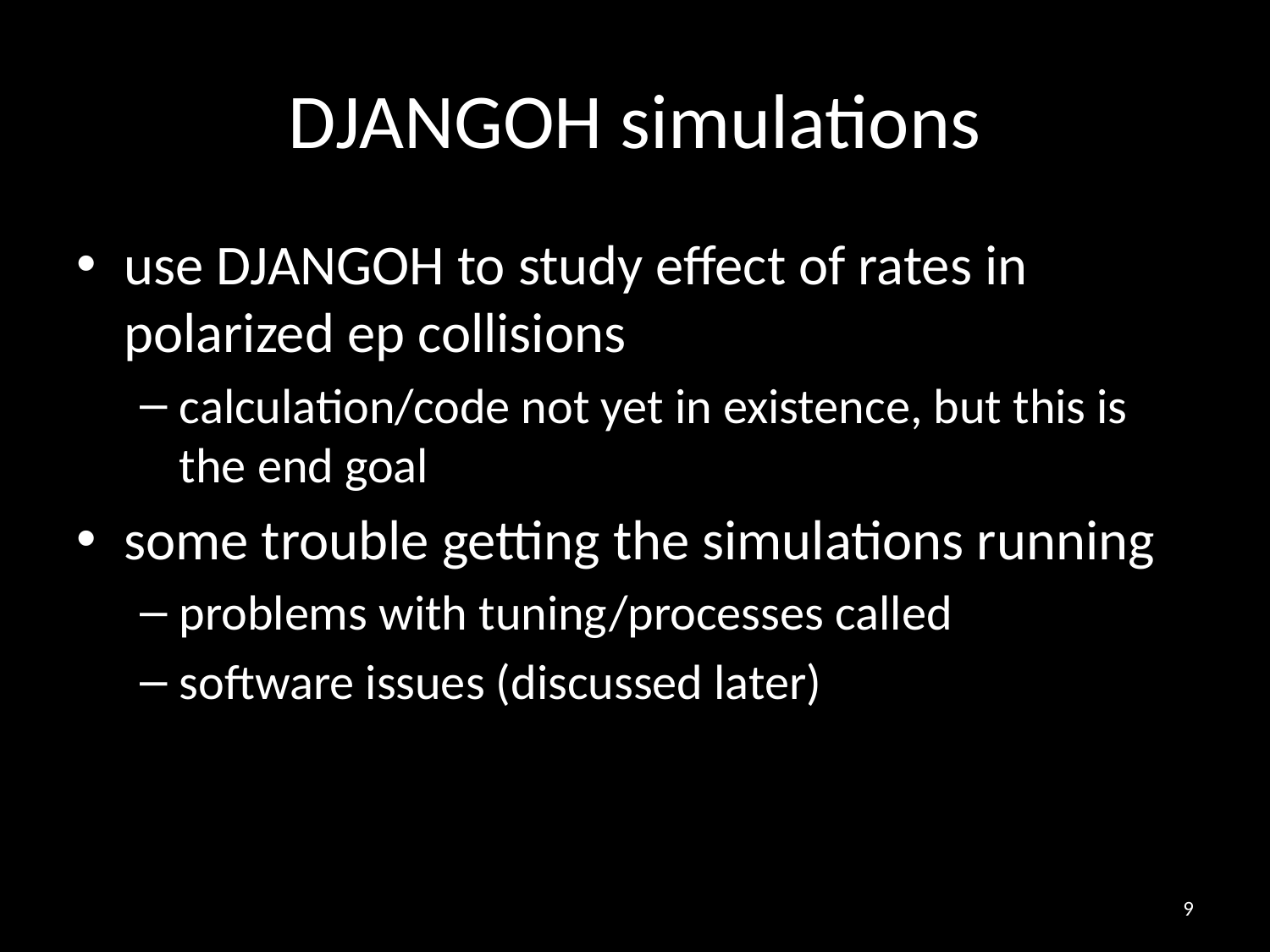

# DJANGOH simulations
use DJANGOH to study effect of rates in polarized ep collisions
calculation/code not yet in existence, but this is the end goal
some trouble getting the simulations running
problems with tuning/processes called
software issues (discussed later)
9